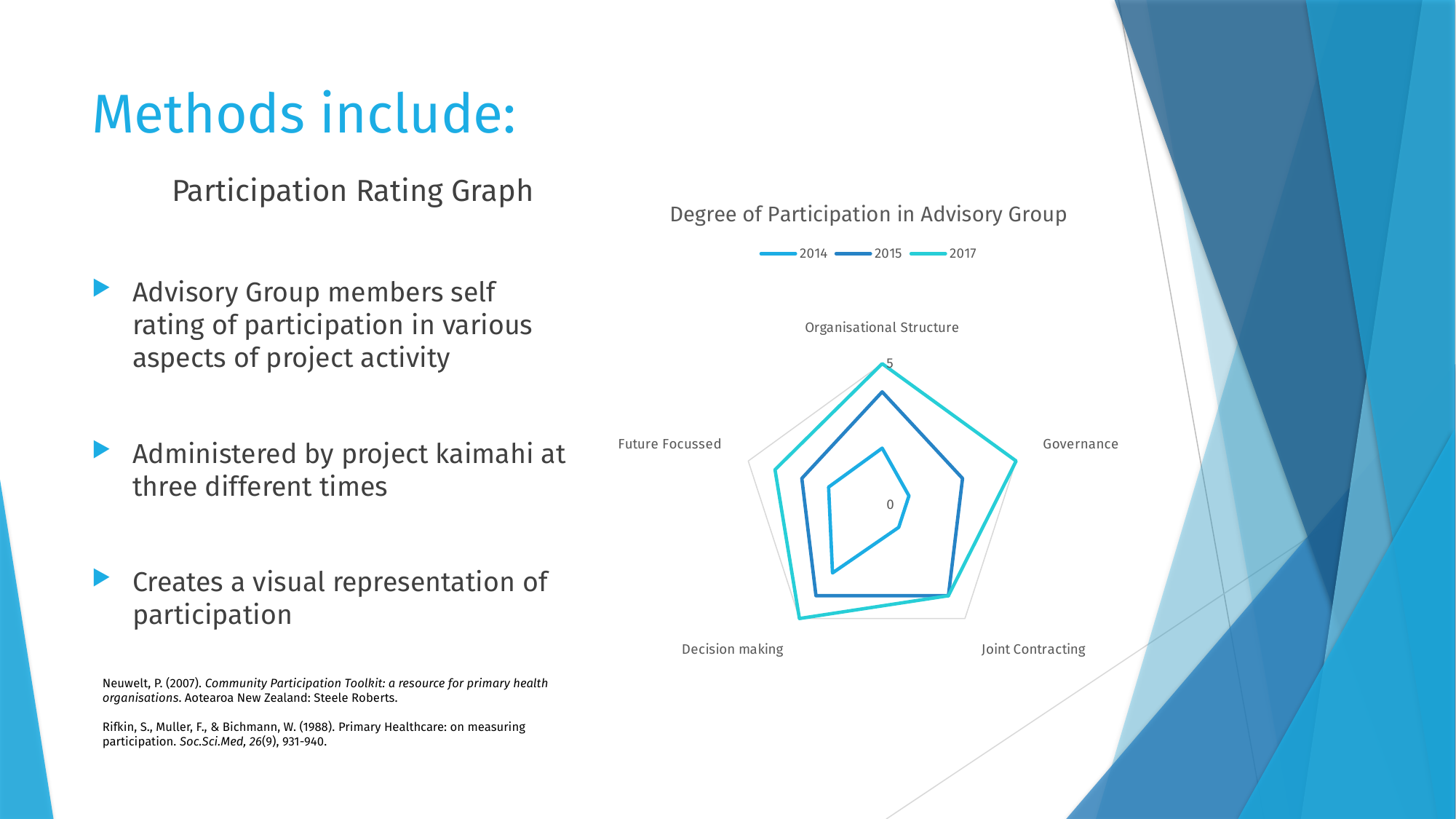

# Methods include:
           Participation Rating Graph

Advisory Group members self rating of participation in various aspects of project activity

Administered by project kaimahi at three different times

Creates a visual representation of participation

### Chart: Degree of Participation in Advisory Group

| Category |  |  | 2017 |
|---|---|---|---|
| Organisational Structure | 2.0 | 4.0 | 5.0 |
| Governance | 1.0 | 3.0 | 5.0 |
| Joint Contracting | 1.0 | 4.0 | 4.0 |
| Decision making | 3.0 | 4.0 | 5.0 |
| Future Focussed | 2.0 | 3.0 | 4.0 |
Neuwelt, P. (2007). Community Participation Toolkit: a resource for primary health organisations. Aotearoa New Zealand: Steele Roberts.

Rifkin, S., Muller, F., & Bichmann, W. (1988). Primary Healthcare: on measuring participation. Soc.Sci.Med, 26(9), 931-940.